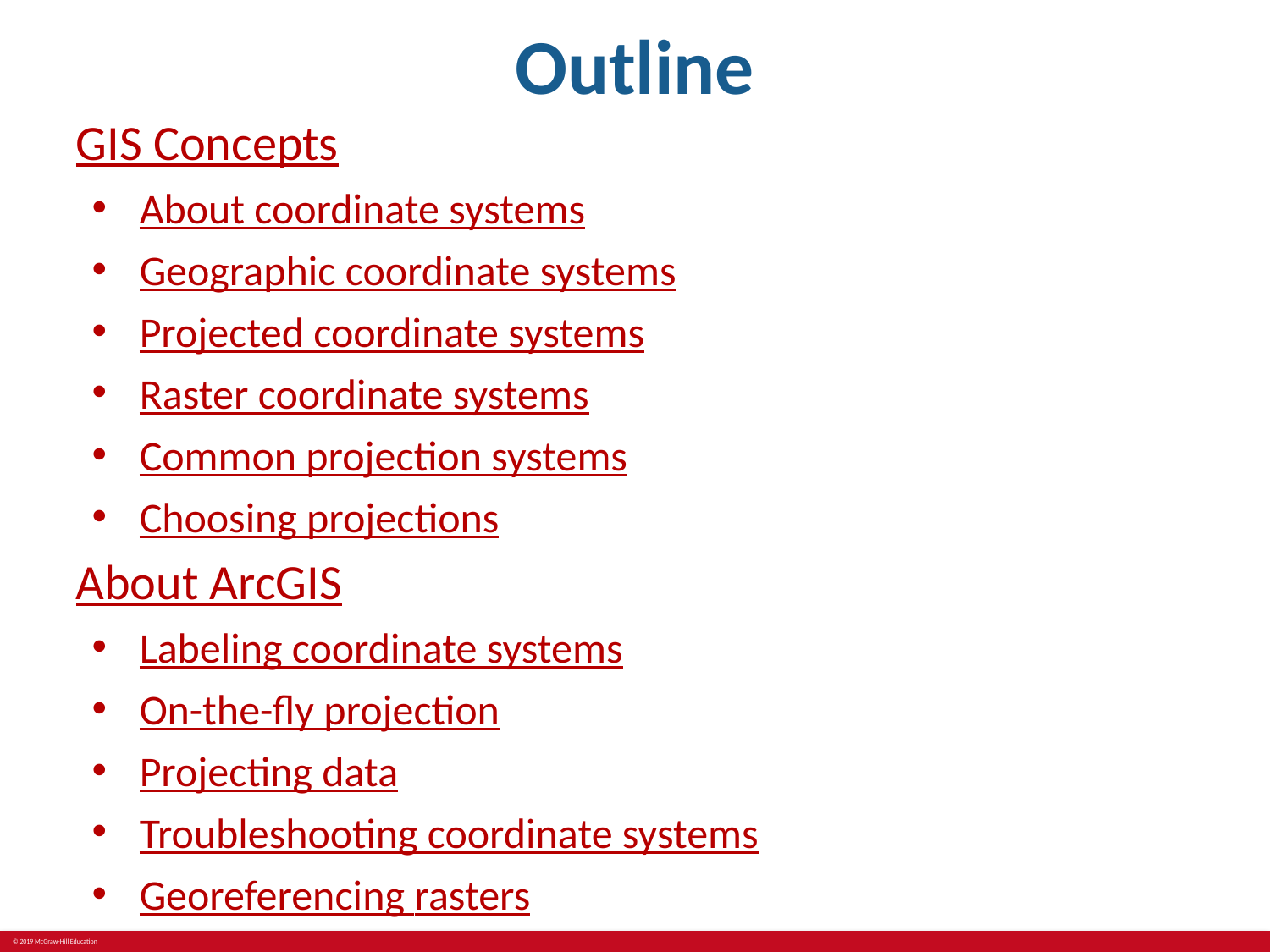

# Outline
GIS Concepts
About coordinate systems
Geographic coordinate systems
Projected coordinate systems
Raster coordinate systems
Common projection systems
Choosing projections
About ArcGIS
Labeling coordinate systems
On-the-fly projection
Projecting data
Troubleshooting coordinate systems
Georeferencing rasters